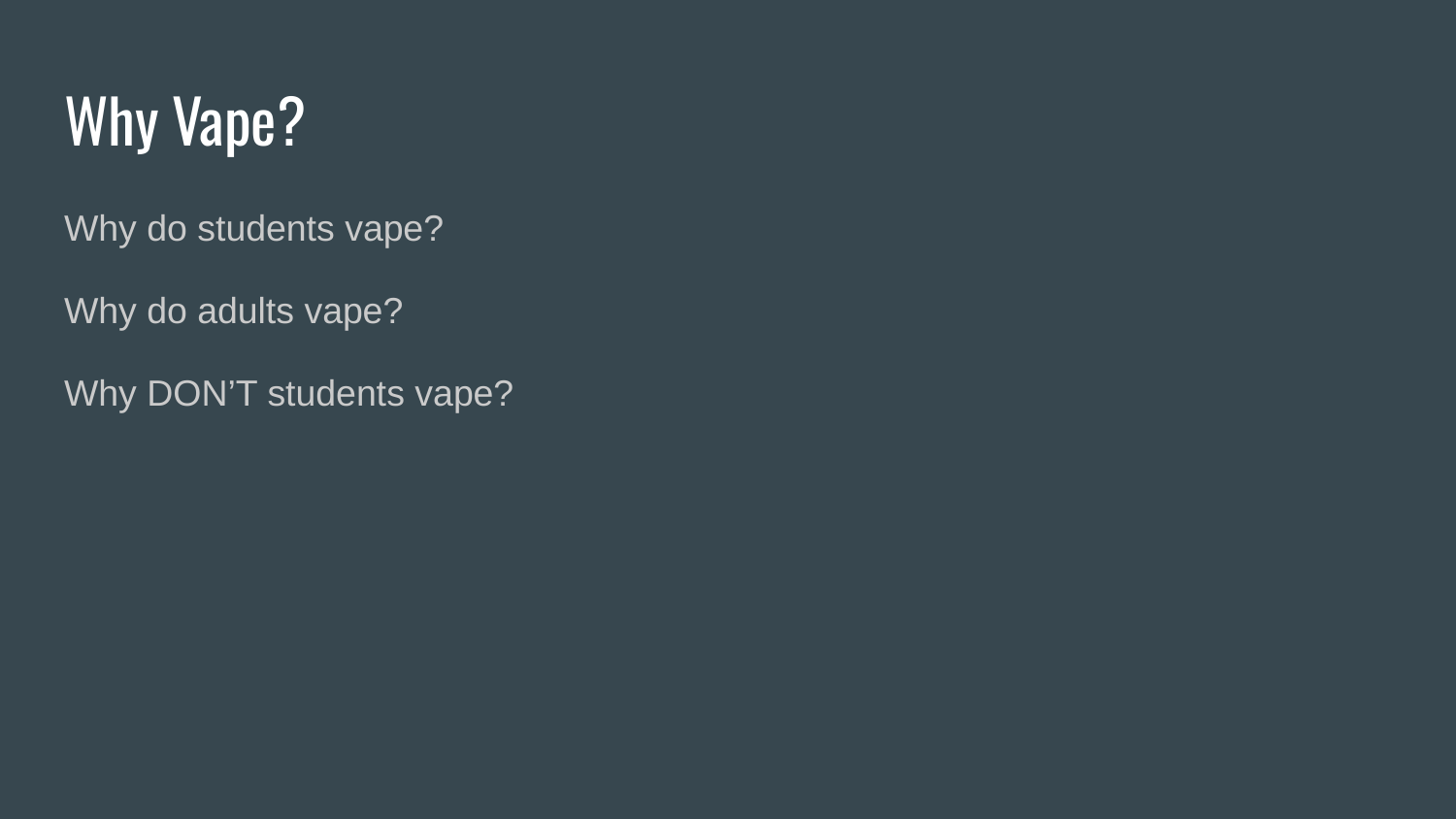

# Why Vape?
Why do students vape?
Why do adults vape?
Why DON’T students vape?